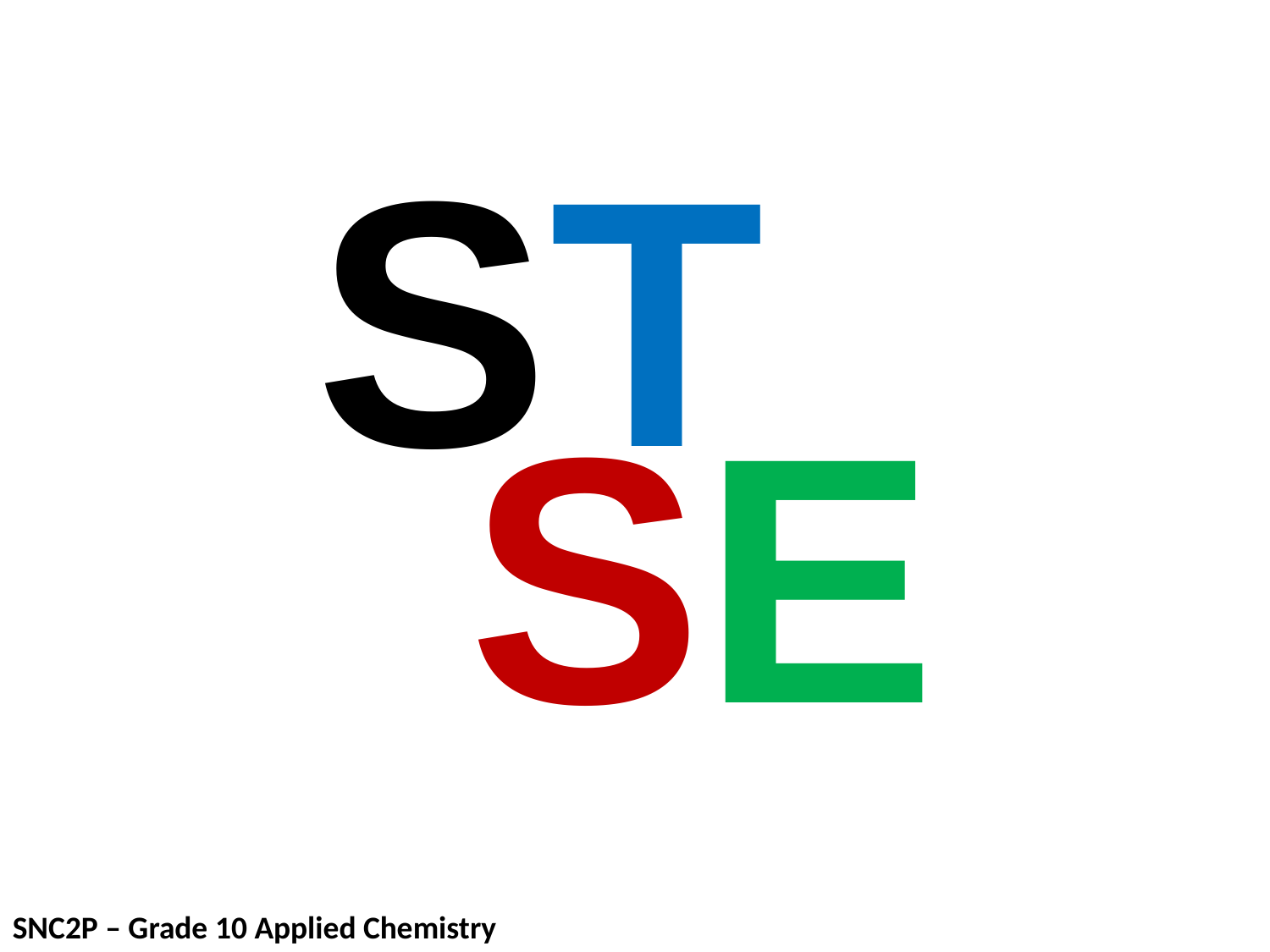

# ST
SE
SNC2P – Grade 10 Applied Chemistry